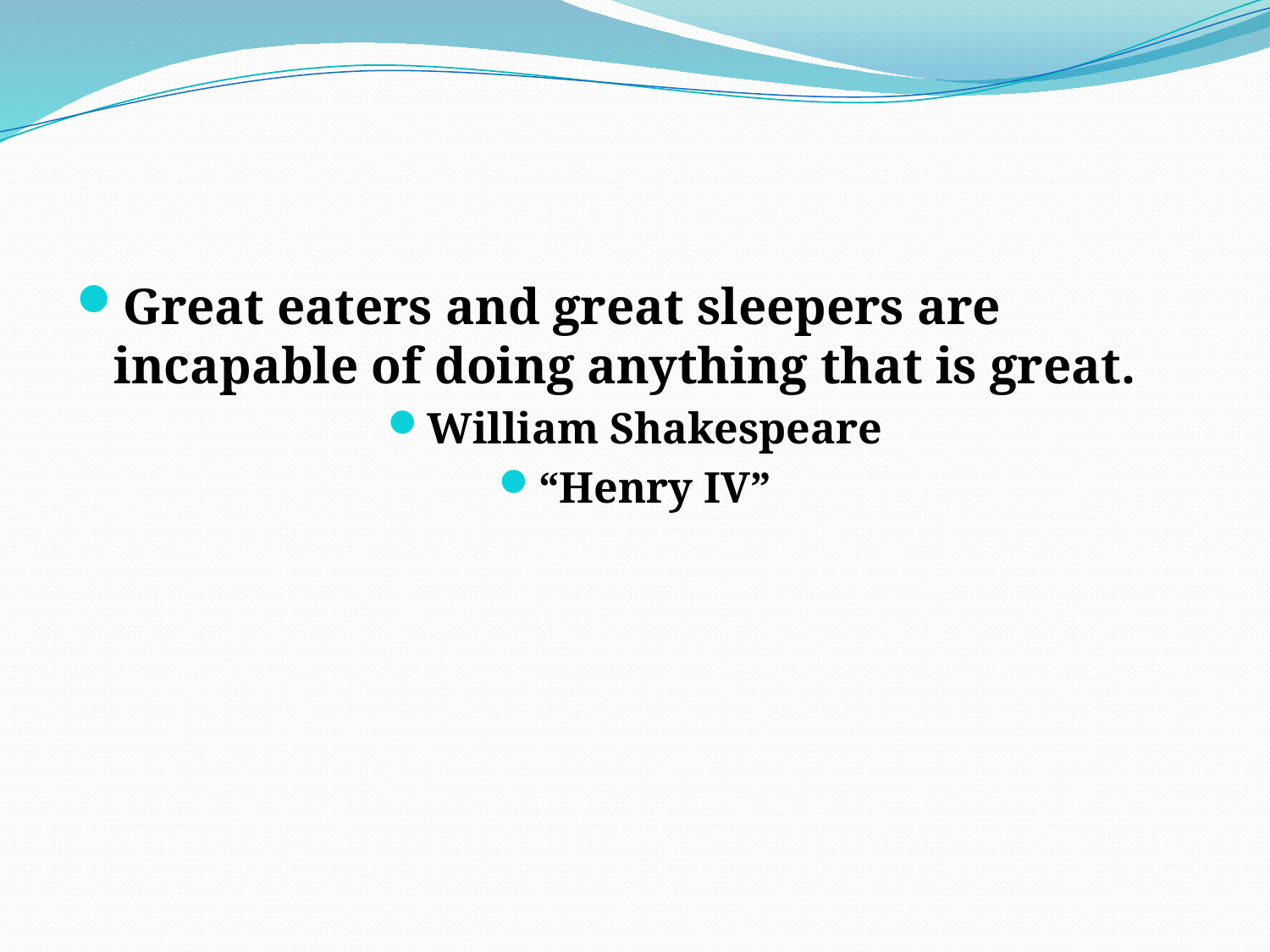

Great eaters and great sleepers are incapable of doing anything that is great.
William Shakespeare
“Henry IV”